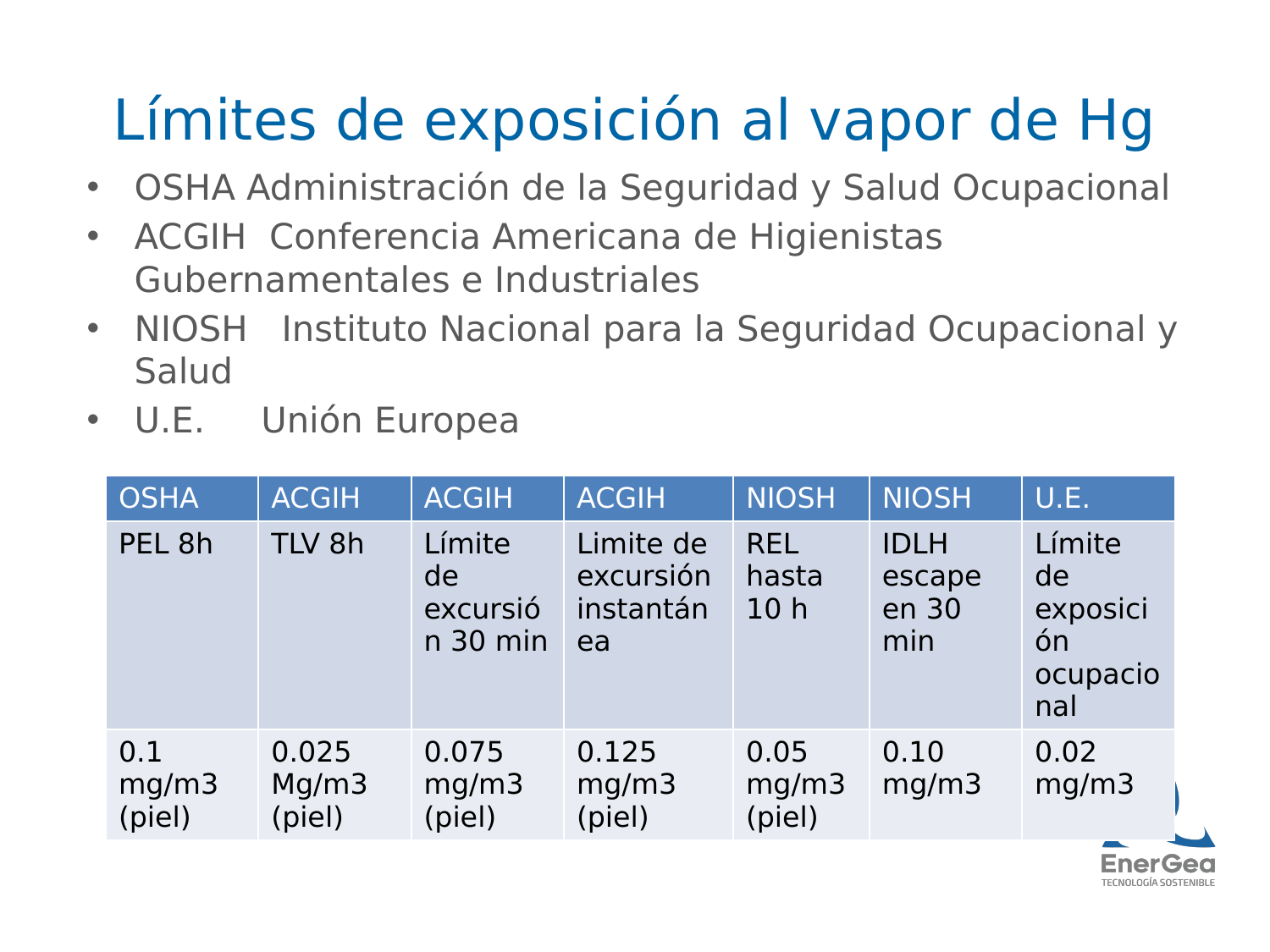

# Límites de exposición al vapor de Hg
OSHA Administración de la Seguridad y Salud Ocupacional
ACGIH  Conferencia Americana de Higienistas Gubernamentales e Industriales
NIOSH   Instituto Nacional para la Seguridad Ocupacional y Salud
U.E.     Unión Europea

| OSHA | ACGIH | ACGIH | ACGIH | NIOSH | NIOSH | U.E. |
| --- | --- | --- | --- | --- | --- | --- |
| PEL 8h | TLV 8h | Límite de excursión 30 min | Limite de excursión instantánea | REL hasta 10 h | IDLH escape en 30 min | Límite de exposición ocupacional |
| 0.1 mg/m3 (piel) | 0.025 Mg/m3 (piel) | 0.075 mg/m3 (piel) | 0.125 mg/m3 (piel) | 0.05 mg/m3 (piel) | 0.10 mg/m3 | 0.02 mg/m3 |